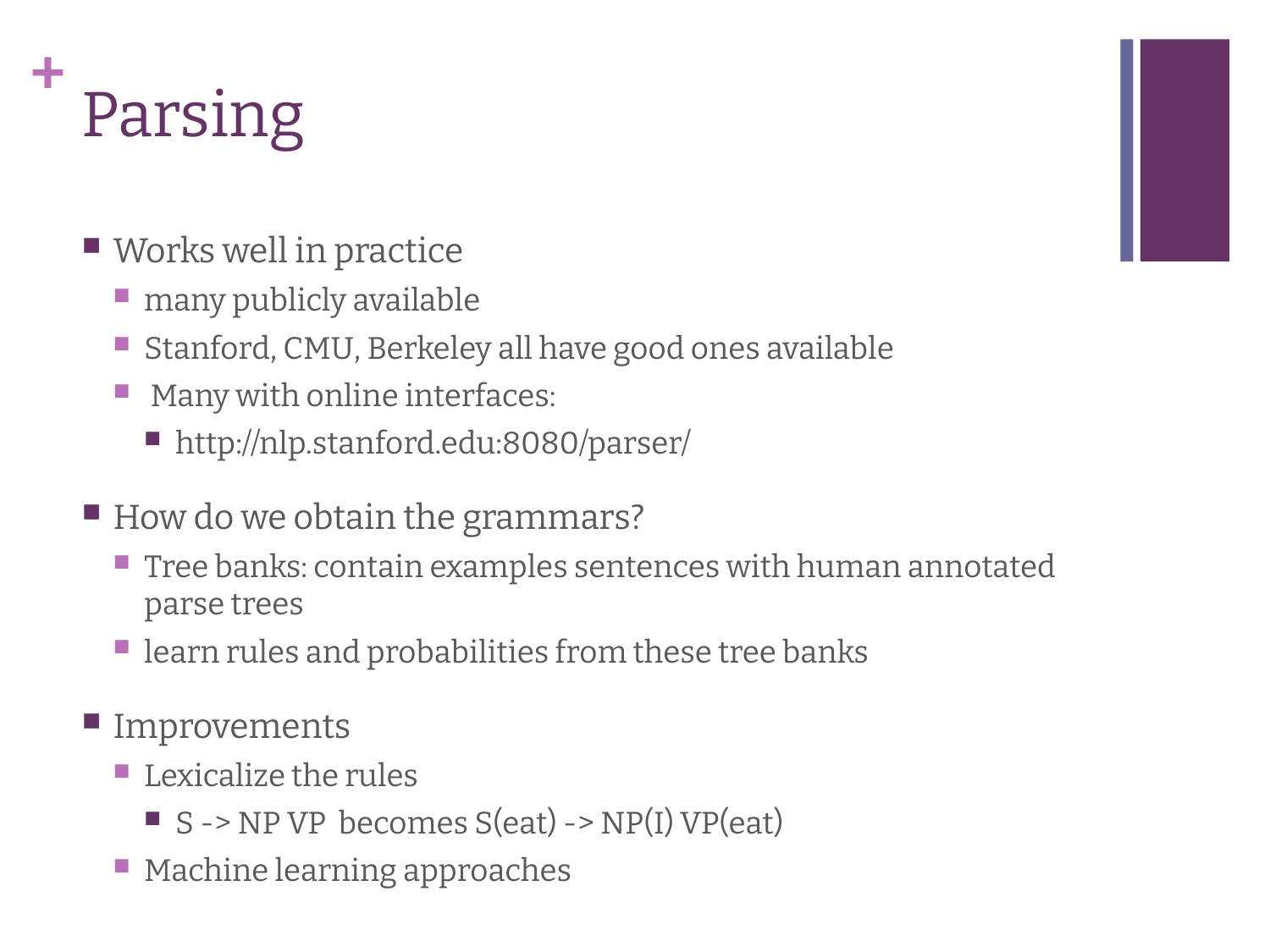

# Parsing
Works well in practice
many publicly available
Stanford, CMU, Berkeley all have good ones available
 Many with online interfaces:
http://nlp.stanford.edu:8080/parser/
How do we obtain the grammars?
Tree banks: contain examples sentences with human annotated parse trees
learn rules and probabilities from these tree banks
Improvements
Lexicalize the rules
S -> NP VP  becomes S(eat) -> NP(I) VP(eat)
Machine learning approaches